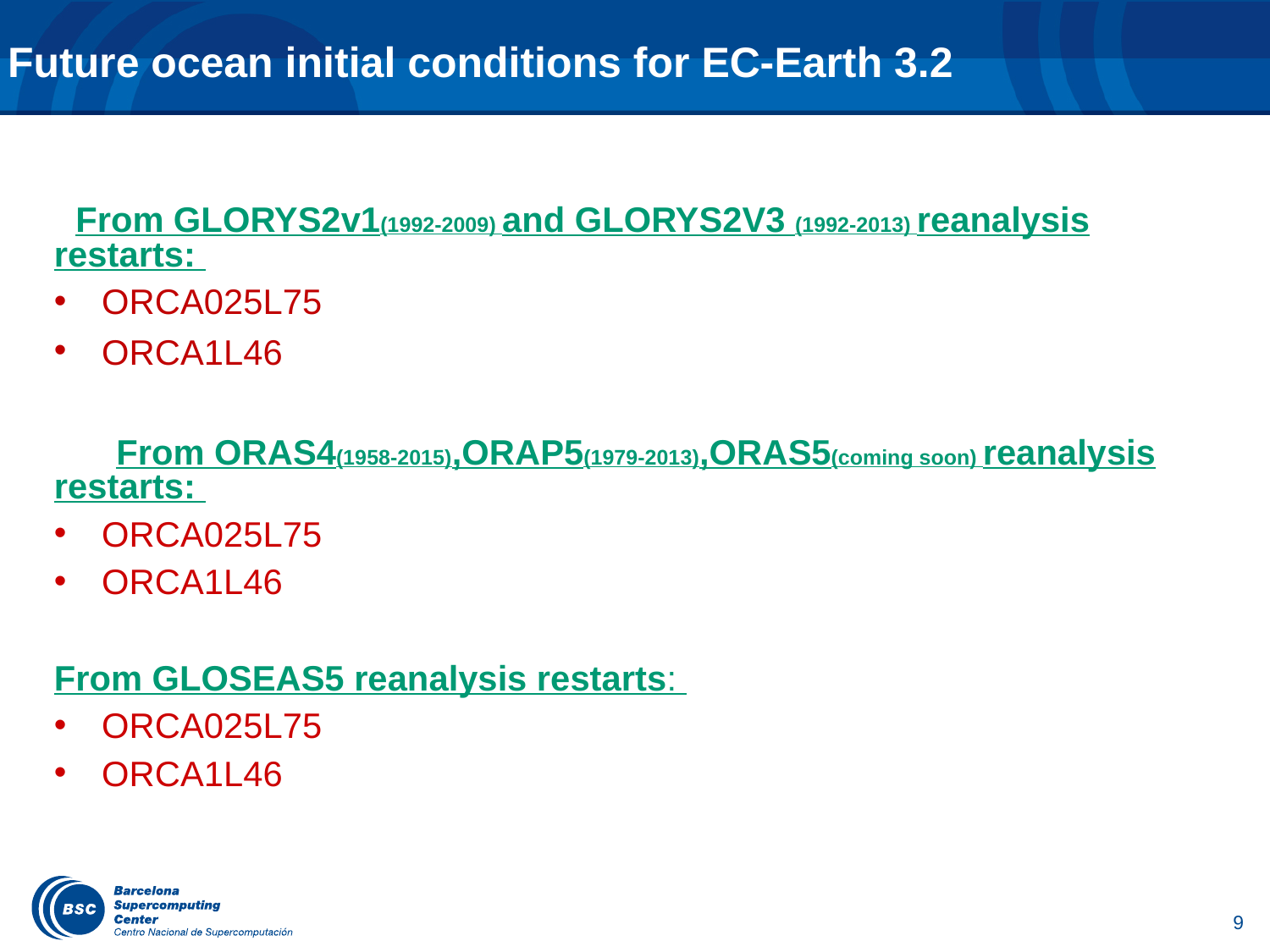

Future ocean initial conditions for EC-Earth 3.2
  From GLORYS2v1(1992-2009) and GLORYS2V3 (1992-2013) reanalysis restarts:
ORCA025L75
ORCA1L46

	From ORAS4(1958-2015),ORAP5(1979-2013),ORAS5(coming soon) reanalysis restarts:
ORCA025L75
ORCA1L46

From GLOSEAS5 reanalysis restarts:
ORCA025L75
ORCA1L46
9